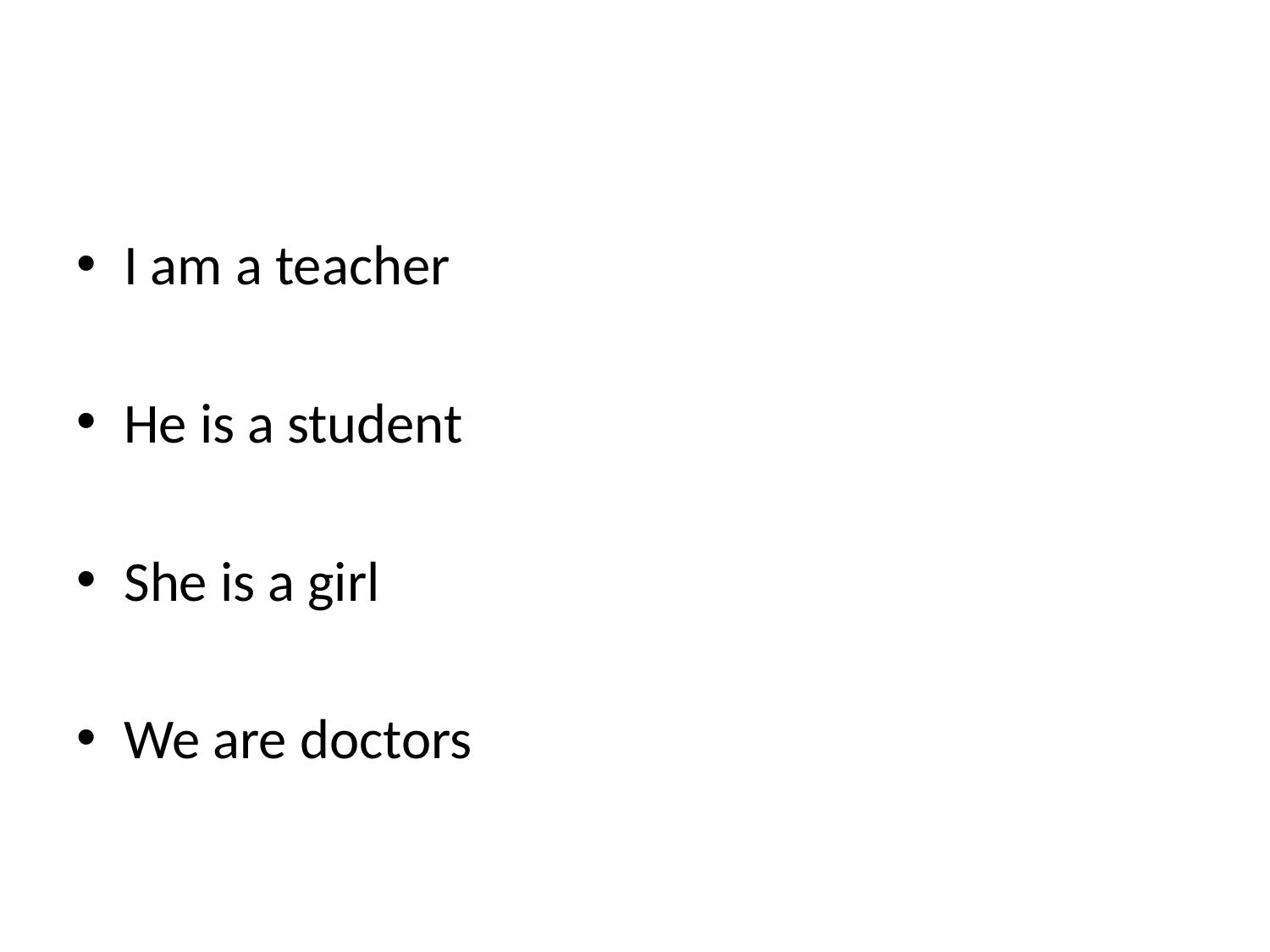

#
I am a teacher

He is a student

She is a girl

We are doctors